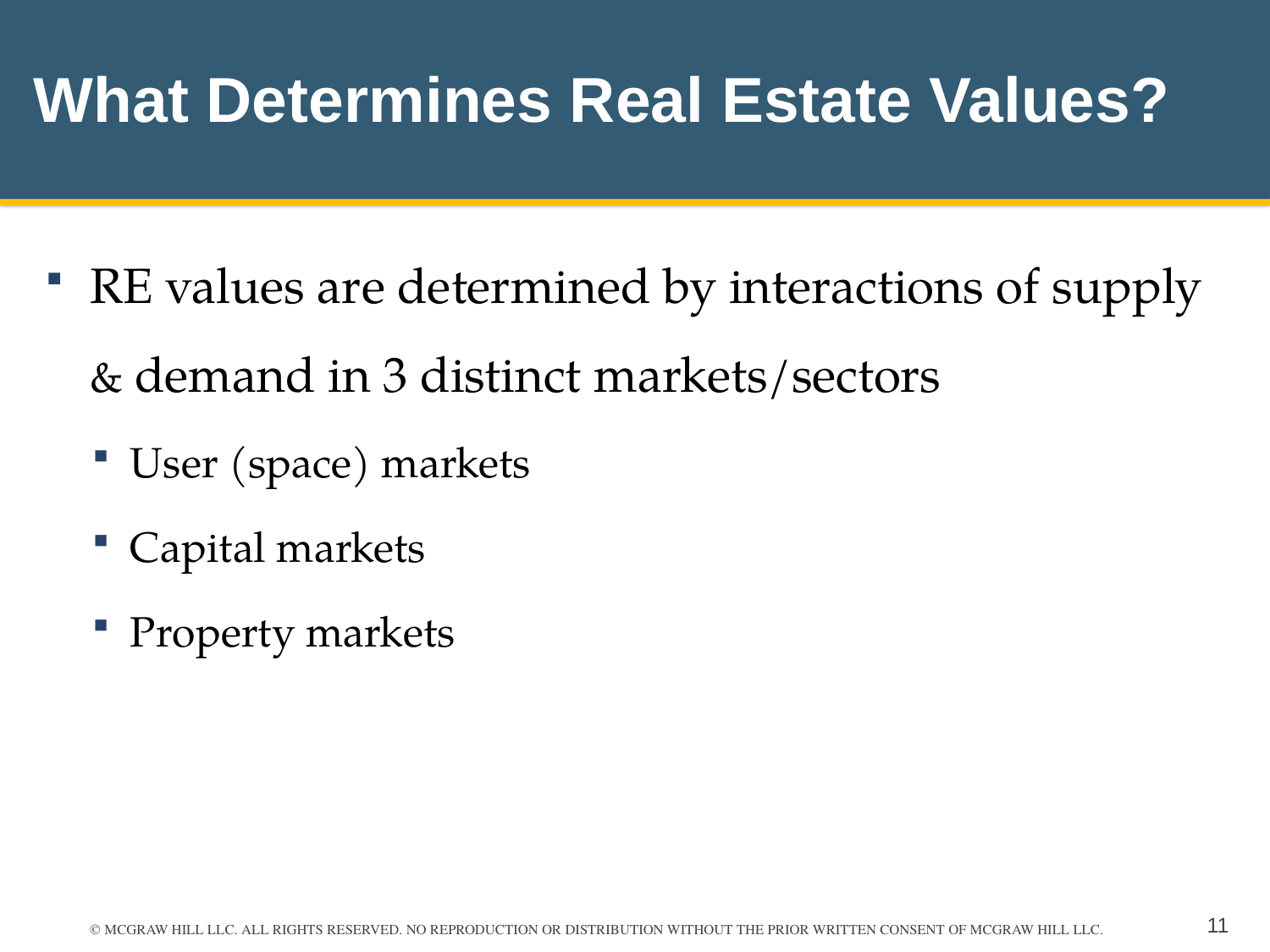

# What Determines Real Estate Values?
RE values are determined by interactions of supply & demand in 3 distinct markets/sectors
User (space) markets
Capital markets
Property markets
© MCGRAW HILL LLC. ALL RIGHTS RESERVED. NO REPRODUCTION OR DISTRIBUTION WITHOUT THE PRIOR WRITTEN CONSENT OF MCGRAW HILL LLC.
11